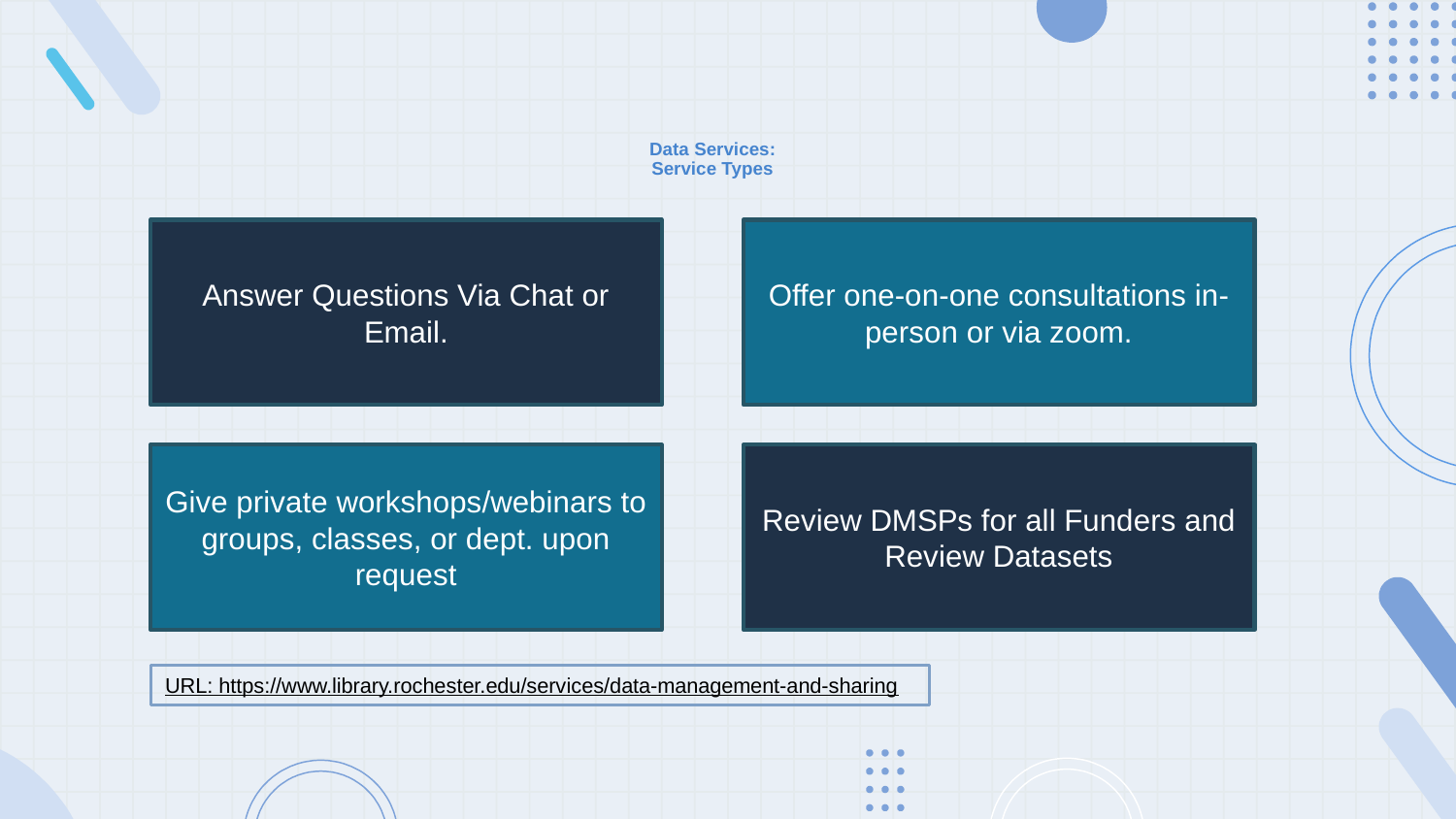

# Data Services: Service Types
Answer Questions Via Chat or Email.
Offer one-on-one consultations in-person or via zoom.
Give private workshops/webinars to groups, classes, or dept. upon request
Review DMSPs for all Funders and Review Datasets
URL: https://www.library.rochester.edu/services/data-management-and-sharing